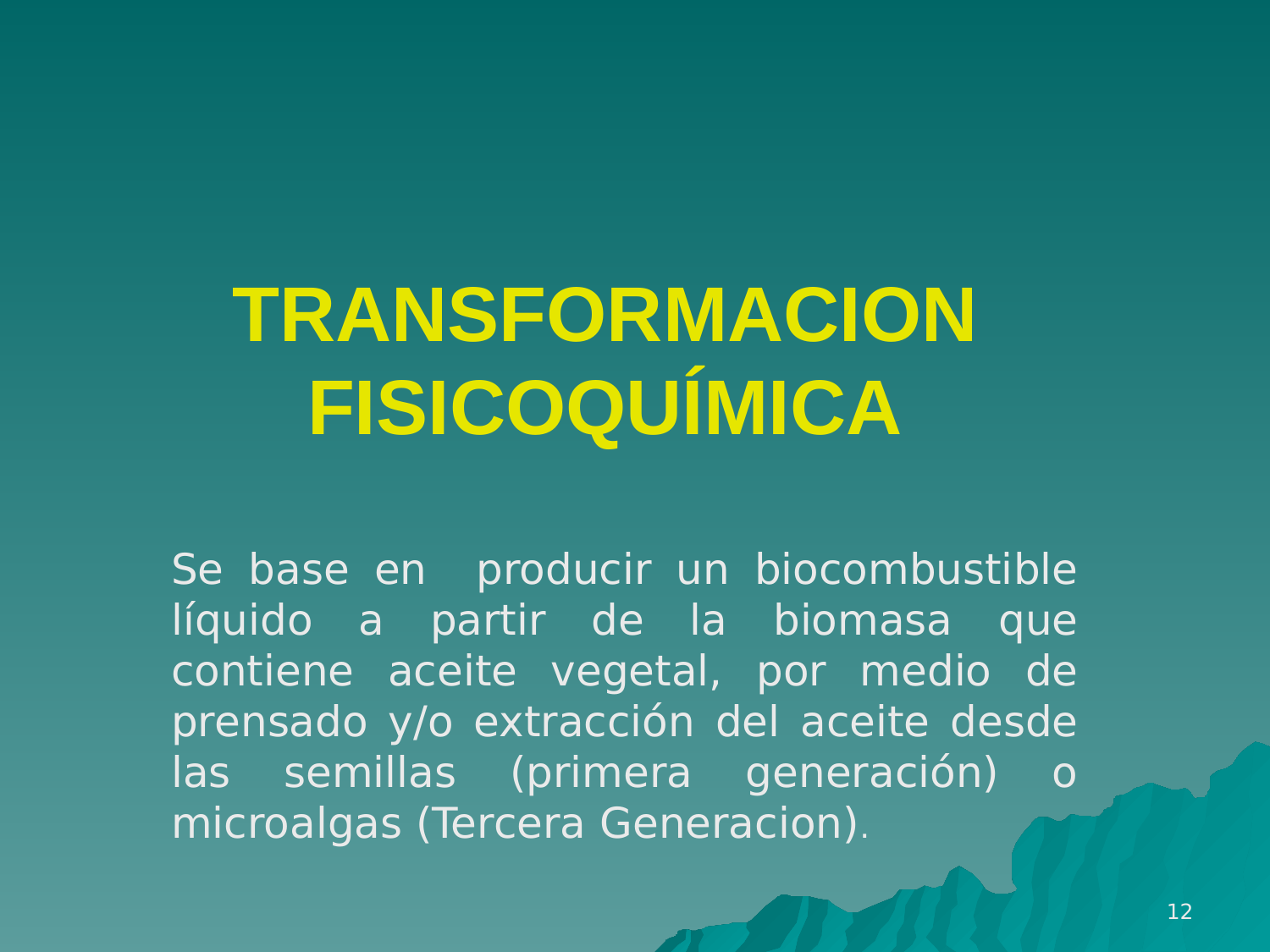

TRANSFORMACION FISICOQUÍMICA
Se base en  producir un biocombustible líquido a partir de la biomasa que contiene aceite vegetal, por medio de prensado y/o extracción del aceite desde las semillas (primera generación) o microalgas (Tercera Generacion).
12